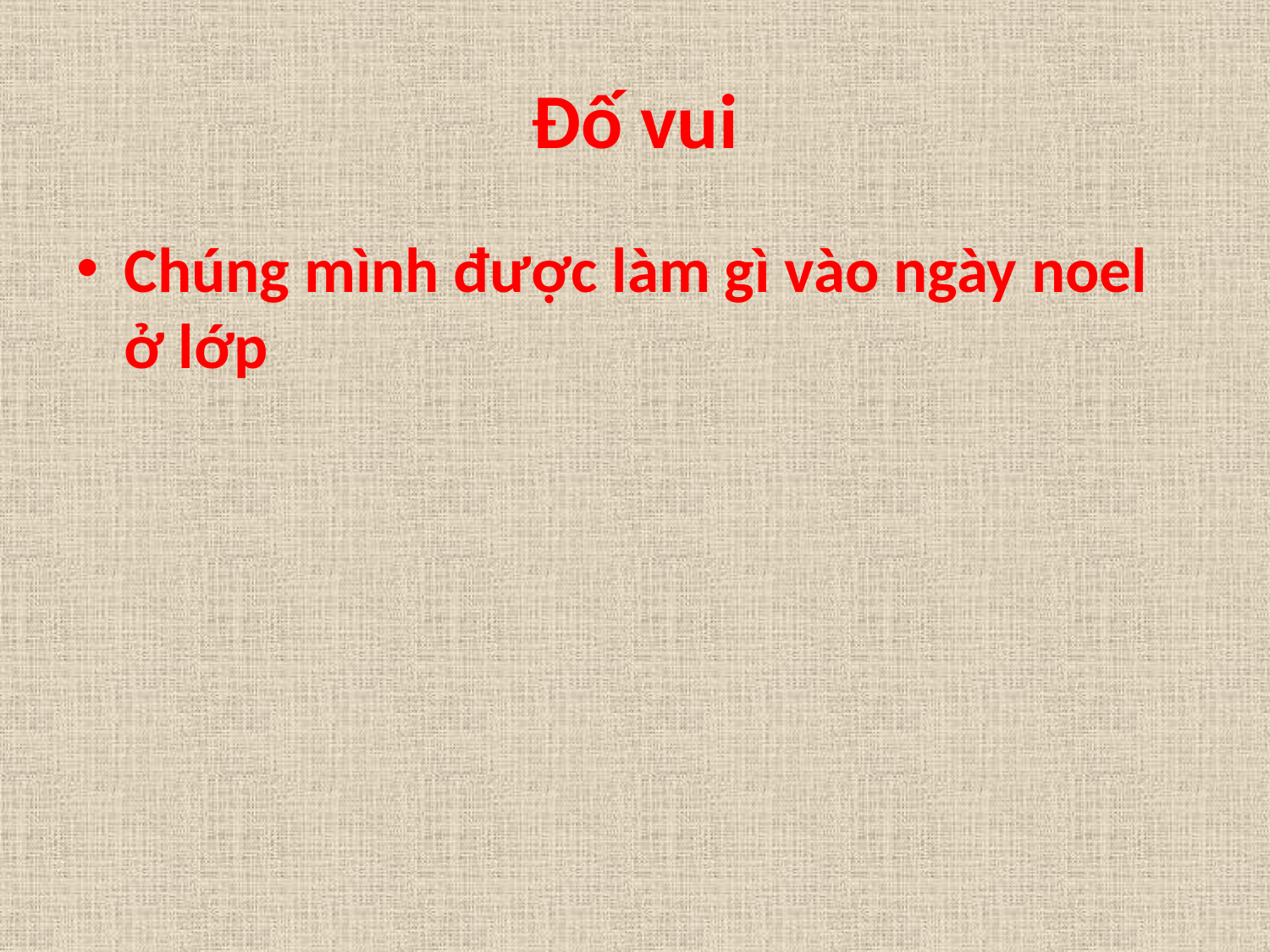

# Đố vui
Chúng mình được làm gì vào ngày noel ở lớp